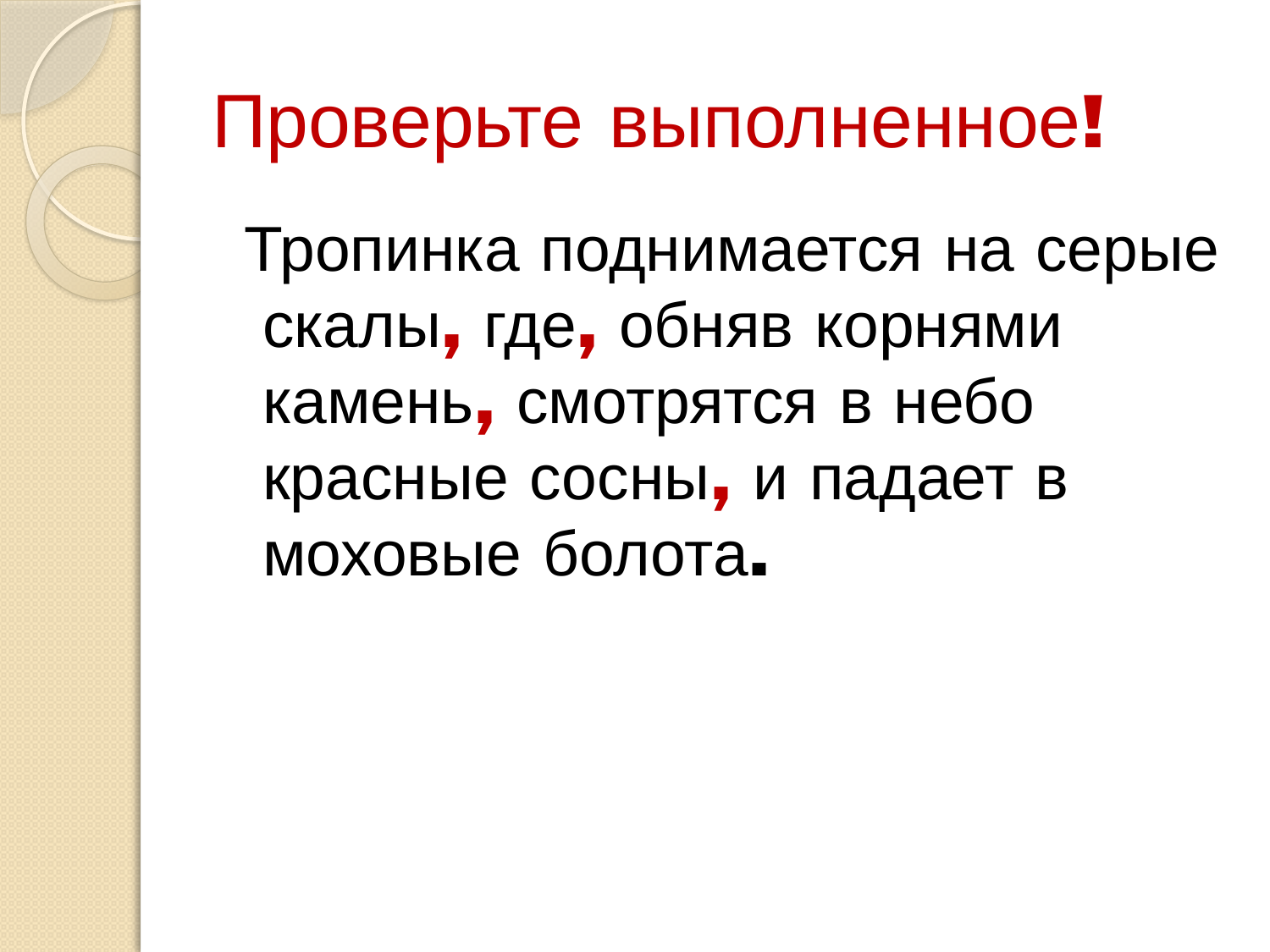

# Проверьте выполненное!
 Тропинка поднимается на серые скалы, где, обняв корнями камень, смотрятся в небо красные сосны, и падает в моховые болота.